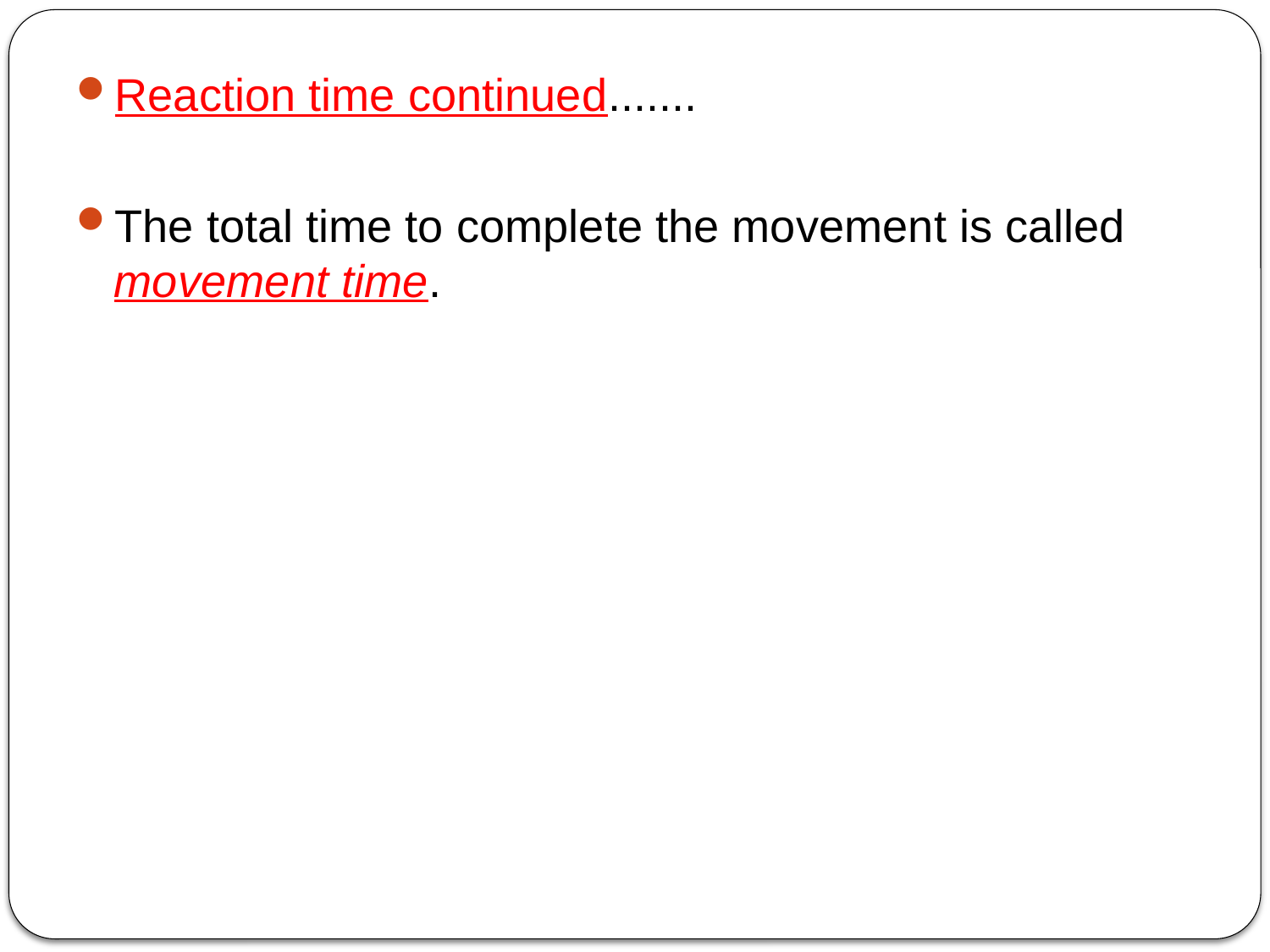

Reaction time continued.......

The total time to complete the movement is called movement time.